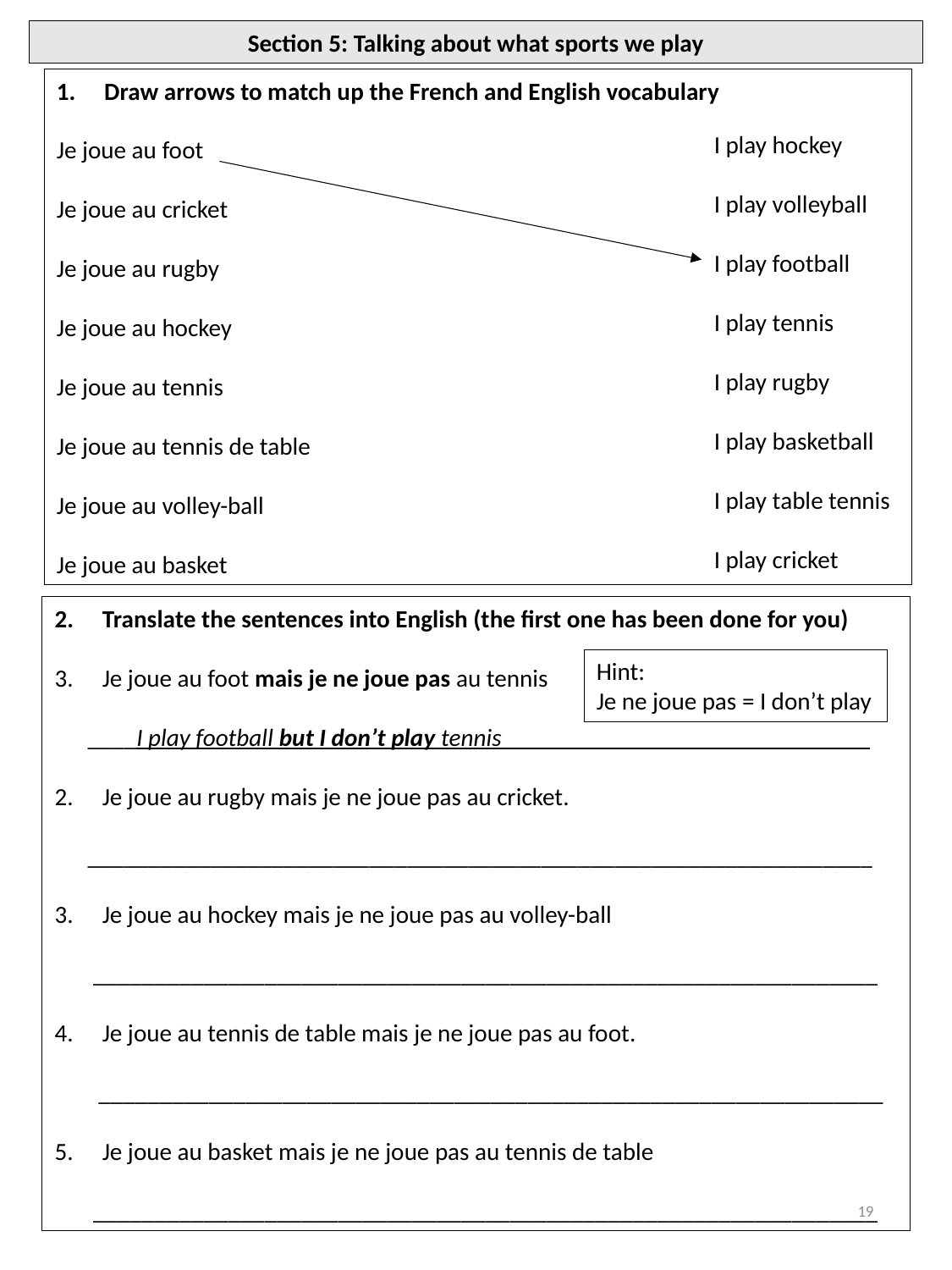

Section 5: Talking about what sports we play
Draw arrows to match up the French and English vocabulary

Je joue au foot

Je joue au cricket

Je joue au rugby

Je joue au hockey

Je joue au tennis

Je joue au tennis de table

Je joue au volley-ball

Je joue au basket
I play hockey

I play volleyball

I play football

I play tennis

I play rugby

I play basketball

I play table tennis

I play cricket
Translate the sentences into English (the first one has been done for you)

Je joue au foot mais je ne joue pas au tennis

      ____I play football but I don’t play tennis______________________________

Je joue au rugby mais je ne joue pas au cricket.

      ________________________________________________________________

Je joue au hockey mais je ne joue pas au volley-ball

       ________________________________________________________________

Je joue au tennis de table mais je ne joue pas au foot.

        ________________________________________________________________

Je joue au basket mais je ne joue pas au tennis de table

       ________________________________________________________________
Hint:
Je ne joue pas = I don’t play
19